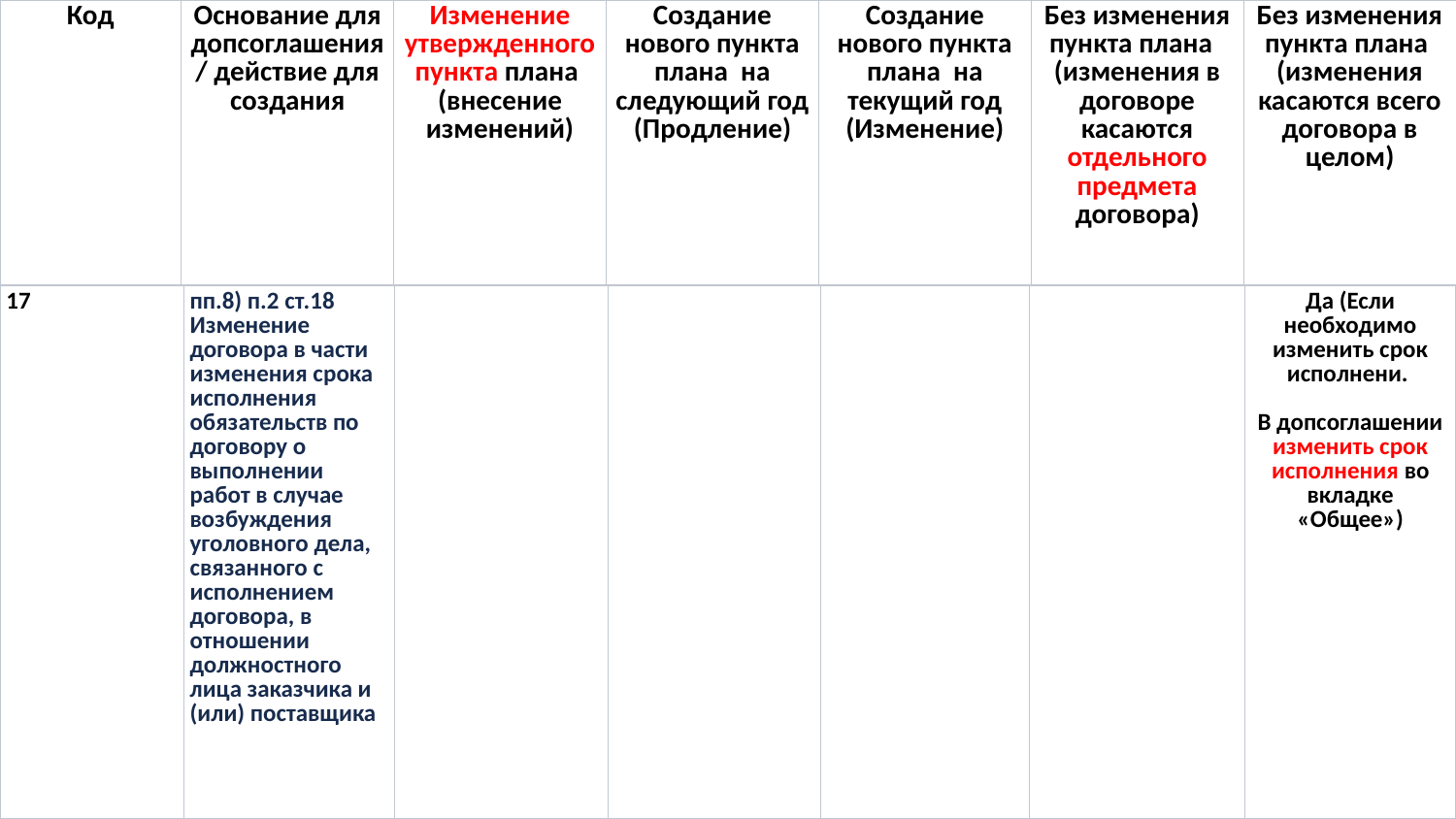

| Код | Основание для допсоглашения/ действие для создания | Изменение утвержденного пункта плана  (внесение изменений) | Создание нового пункта плана  на следующий год (Продление) | Создание нового пункта плана  на текущий год (Изменение) | Без изменения пункта плана  (изменения в договоре касаются отдельного предмета договора) | Без изменения пункта плана  (изменения касаются всего договора в целом) |
| --- | --- | --- | --- | --- | --- | --- |
| 17 | пп.8) п.2 ст.18 Изменение договора в части изменения срока исполнения обязательств по договору о выполнении работ в случае возбуждения уголовного дела, связанного с исполнением договора, в отношении должностного лица заказчика и (или) поставщика |  |  |  |  | Да (Если необходимо изменить срок исполнени. В допсоглашении изменить срок исполнения во вкладке «Общее») |
| --- | --- | --- | --- | --- | --- | --- |
47